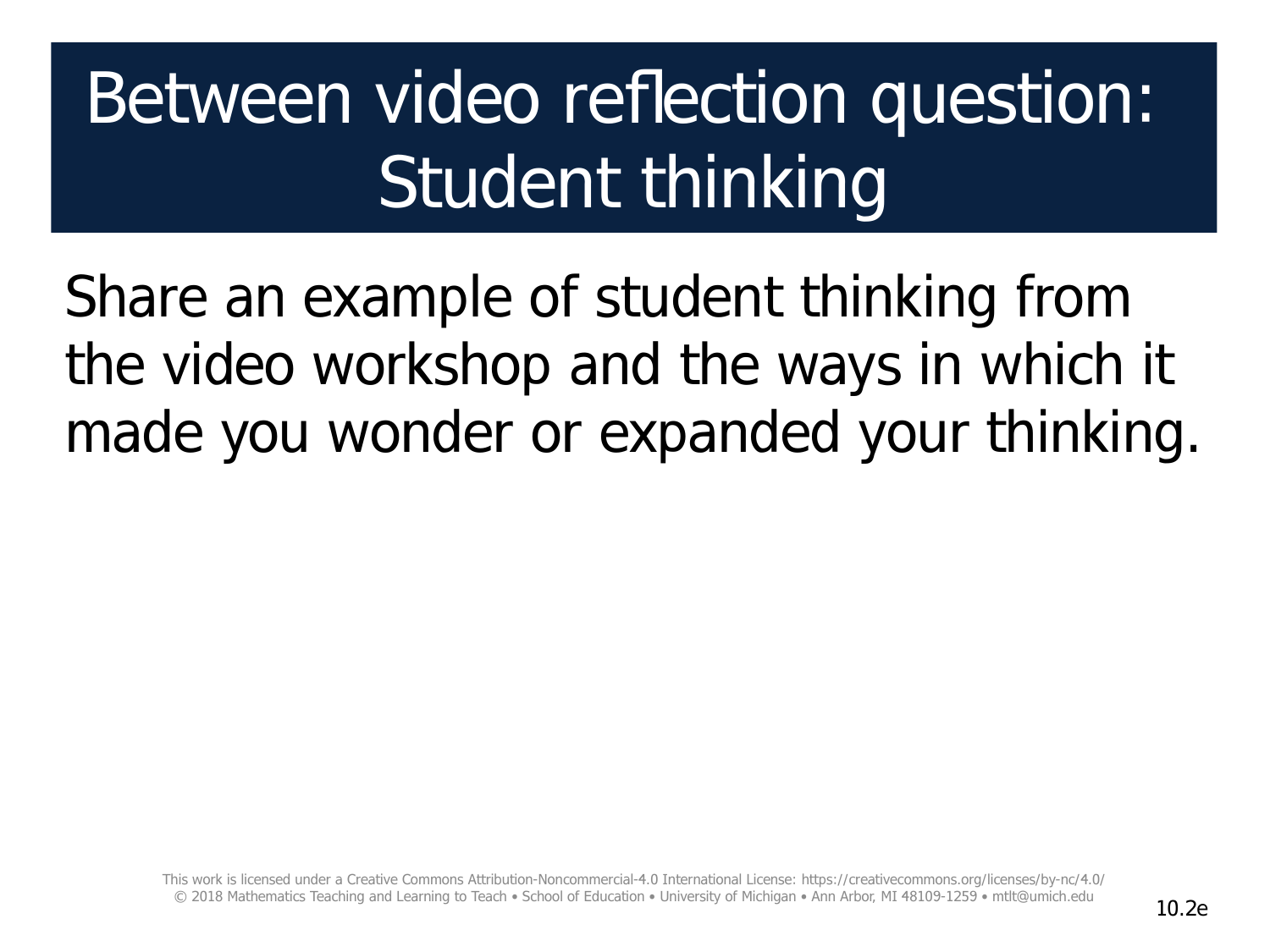

# Between video reflection question: Student thinking
Share an example of student thinking from the video workshop and the ways in which it made you wonder or expanded your thinking.
This work is licensed under a Creative Commons Attribution-Noncommercial-4.0 International License: https://creativecommons.org/licenses/by-nc/4.0/
© 2018 Mathematics Teaching and Learning to Teach • School of Education • University of Michigan • Ann Arbor, MI 48109-1259 • mtlt@umich.edu
10.2e